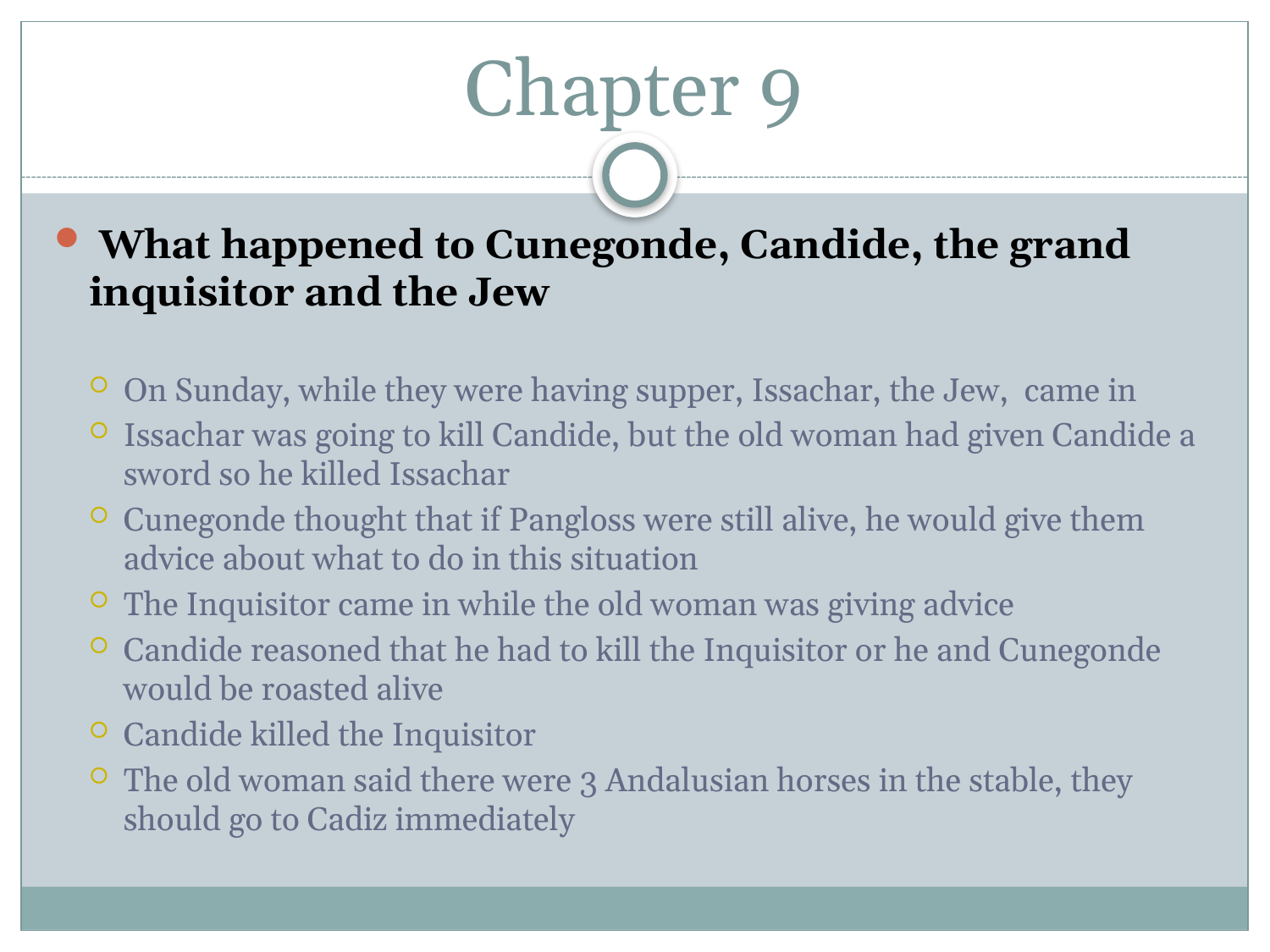

# Chapter 9
 What happened to Cunegonde, Candide, the grand inquisitor and the Jew
On Sunday, while they were having supper, Issachar, the Jew,  came in
Issachar was going to kill Candide, but the old woman had given Candide a sword so he killed Issachar
Cunegonde thought that if Pangloss were still alive, he would give them advice about what to do in this situation
The Inquisitor came in while the old woman was giving advice
Candide reasoned that he had to kill the Inquisitor or he and Cunegonde would be roasted alive
Candide killed the Inquisitor
The old woman said there were 3 Andalusian horses in the stable, they should go to Cadiz immediately